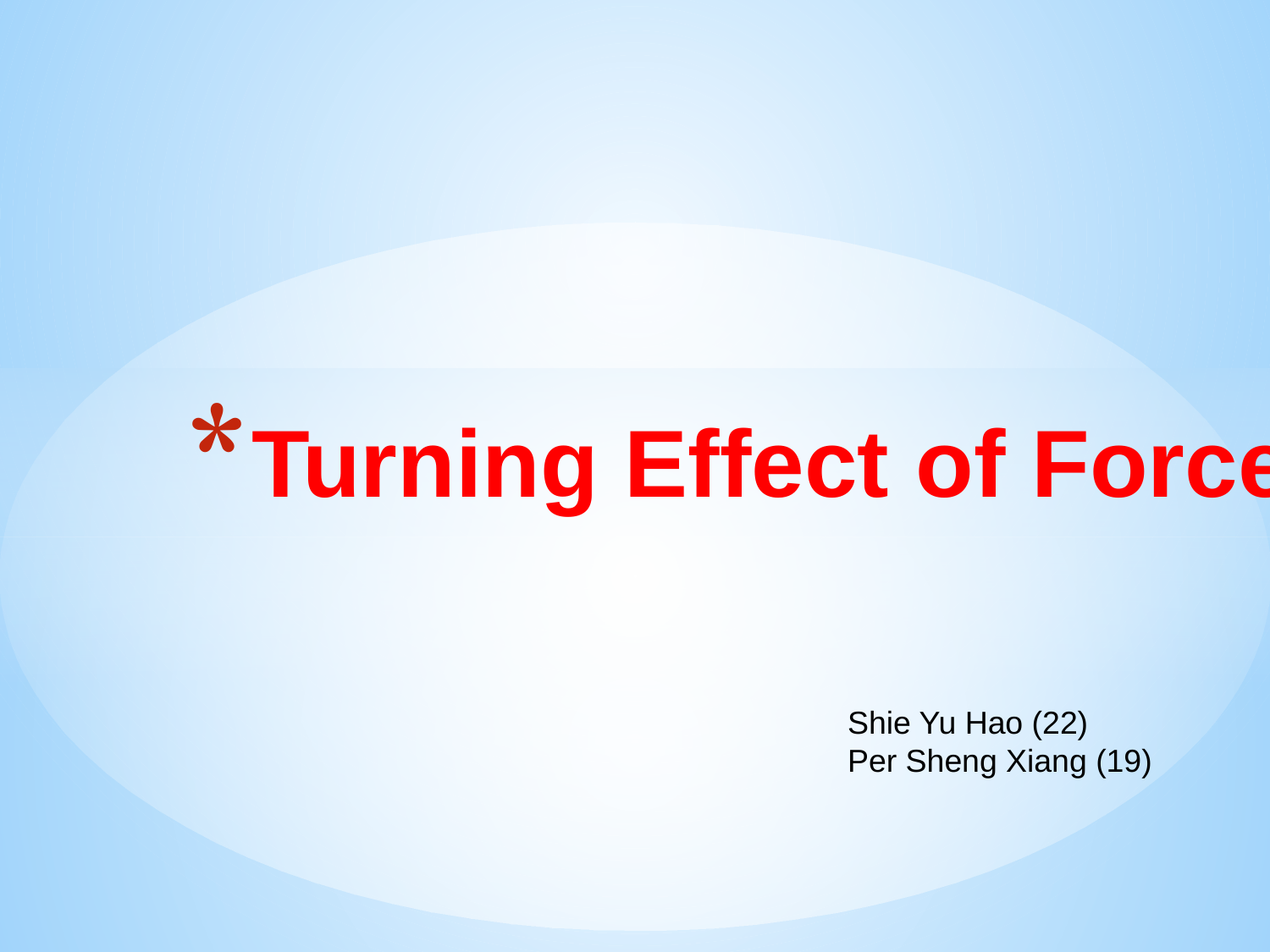

# Turning Effect of Force
Shie Yu Hao (22)
Per Sheng Xiang (19)